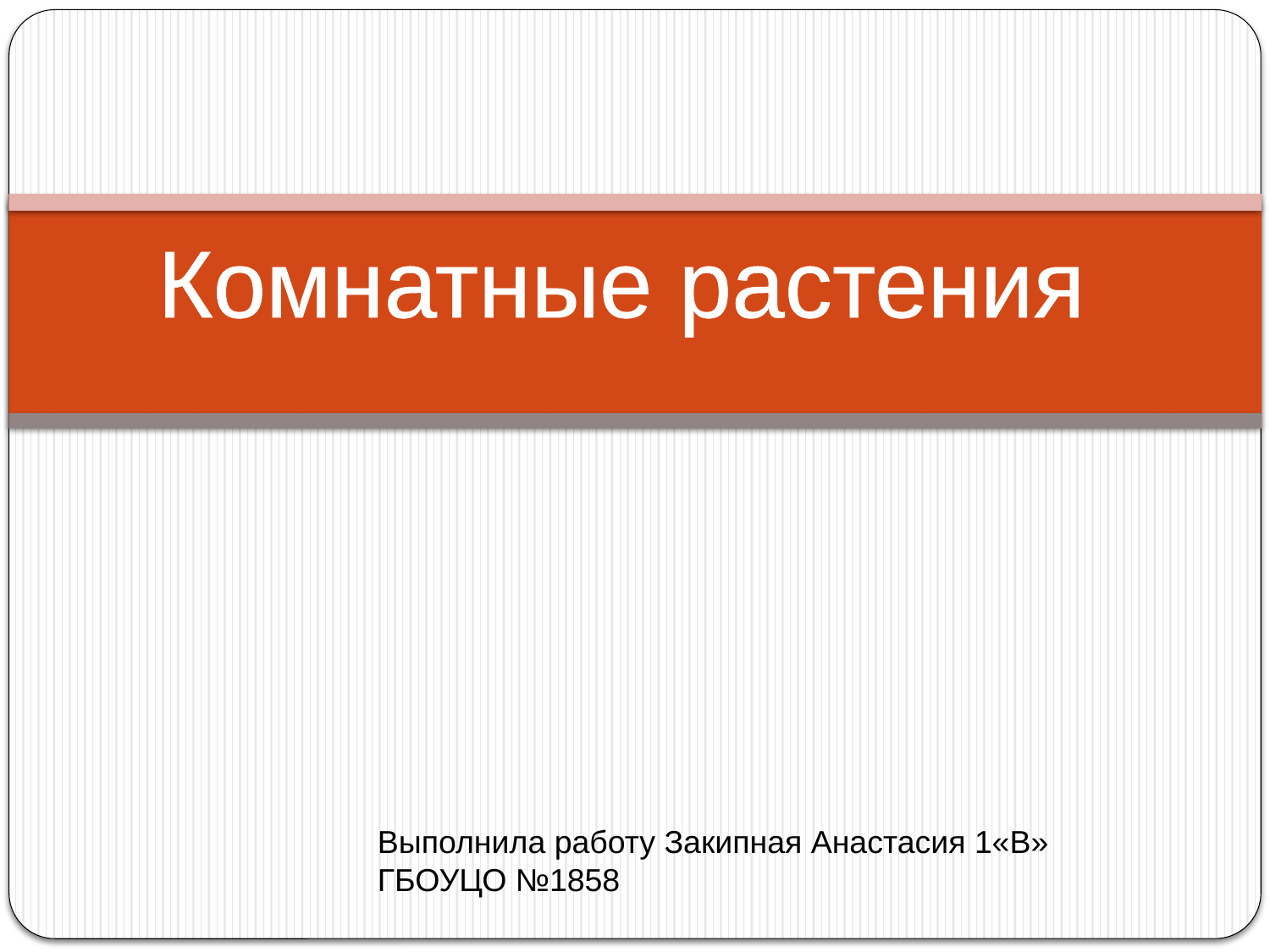

Комнатные растения
Выполнила работу Закипная Анастасия 1«В»
ГБОУЦО №1858